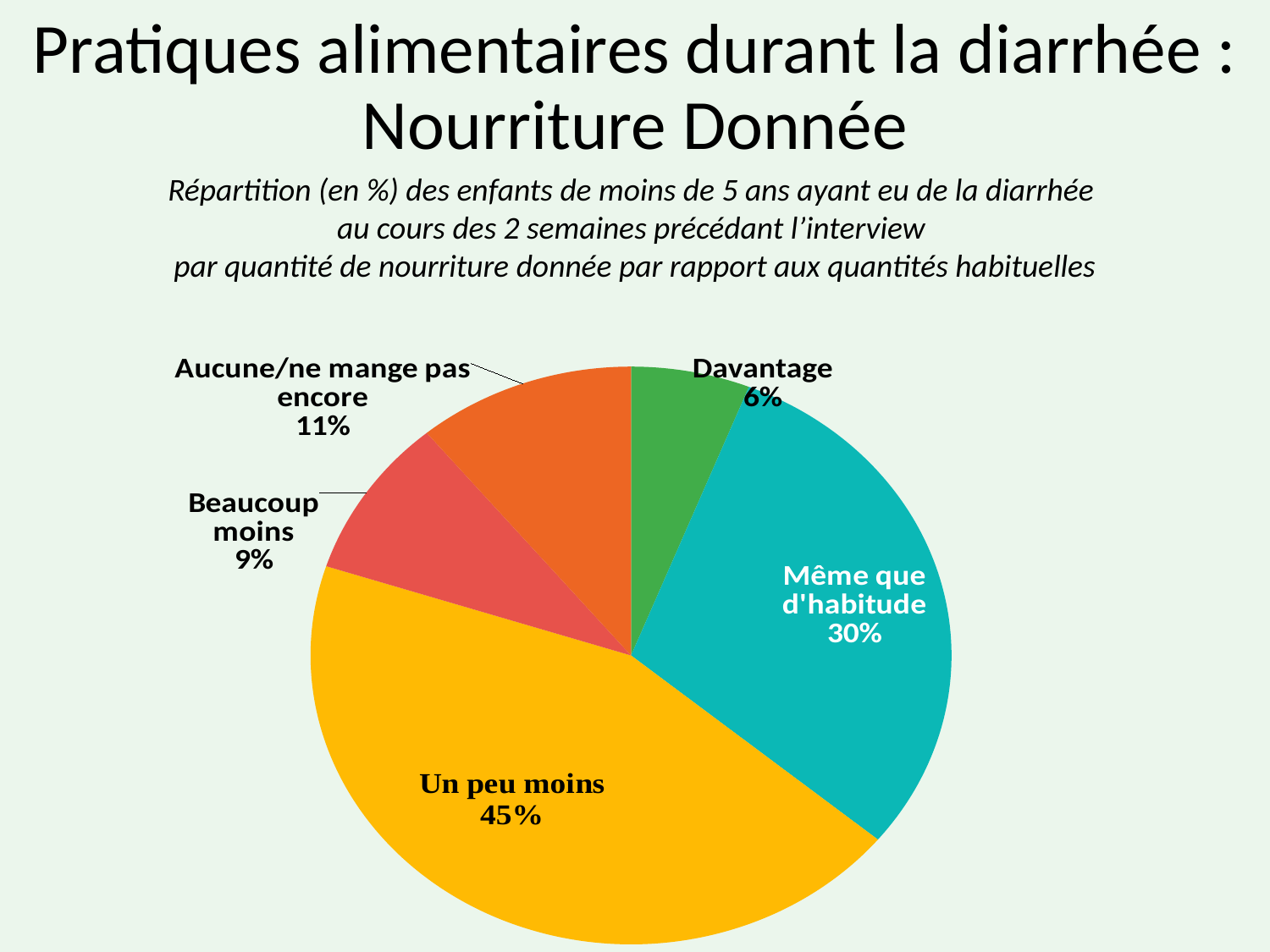

Pratiques alimentaires durant la diarrhée :
Nourriture Donnée
Répartition (en %) des enfants de moins de 5 ans ayant eu de la diarrhée
au cours des 2 semaines précédant l’interview
par quantité de nourriture donnée par rapport aux quantités habituelles

### Chart

| Category | Series 1 |
|---|---|
| Davantage | 6.0 |
| Même que d'habitude | 30.0 |
| Un peu moins | 44.0 |
| Beaucoup moins | 9.0 |
| Aucune/ne mange pas encore | 11.0 |